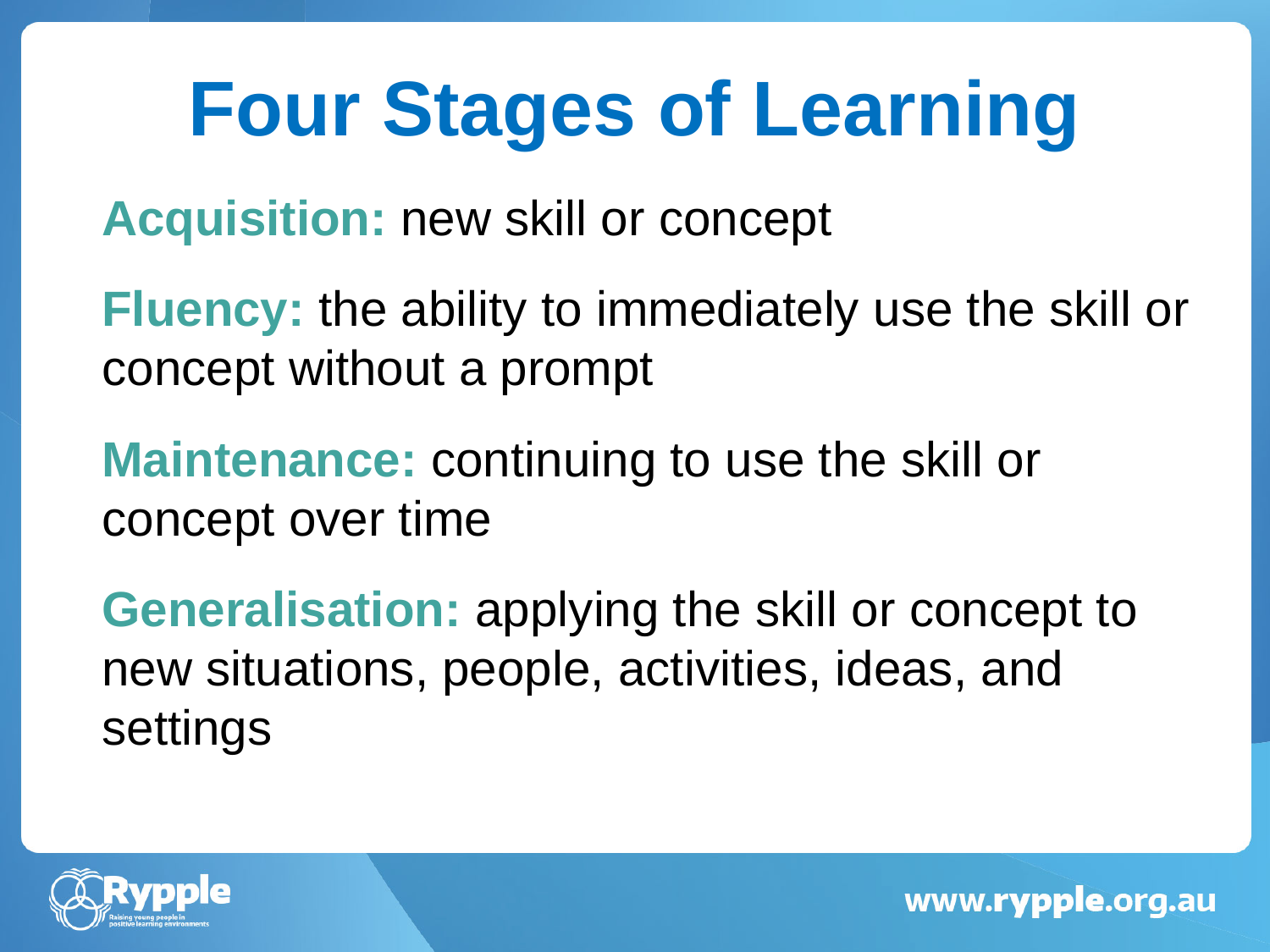

# Four Stages of Learning
Acquisition: new skill or concept
Fluency: the ability to immediately use the skill or concept without a prompt
Maintenance: continuing to use the skill or concept over time
Generalisation: applying the skill or concept to new situations, people, activities, ideas, and settings